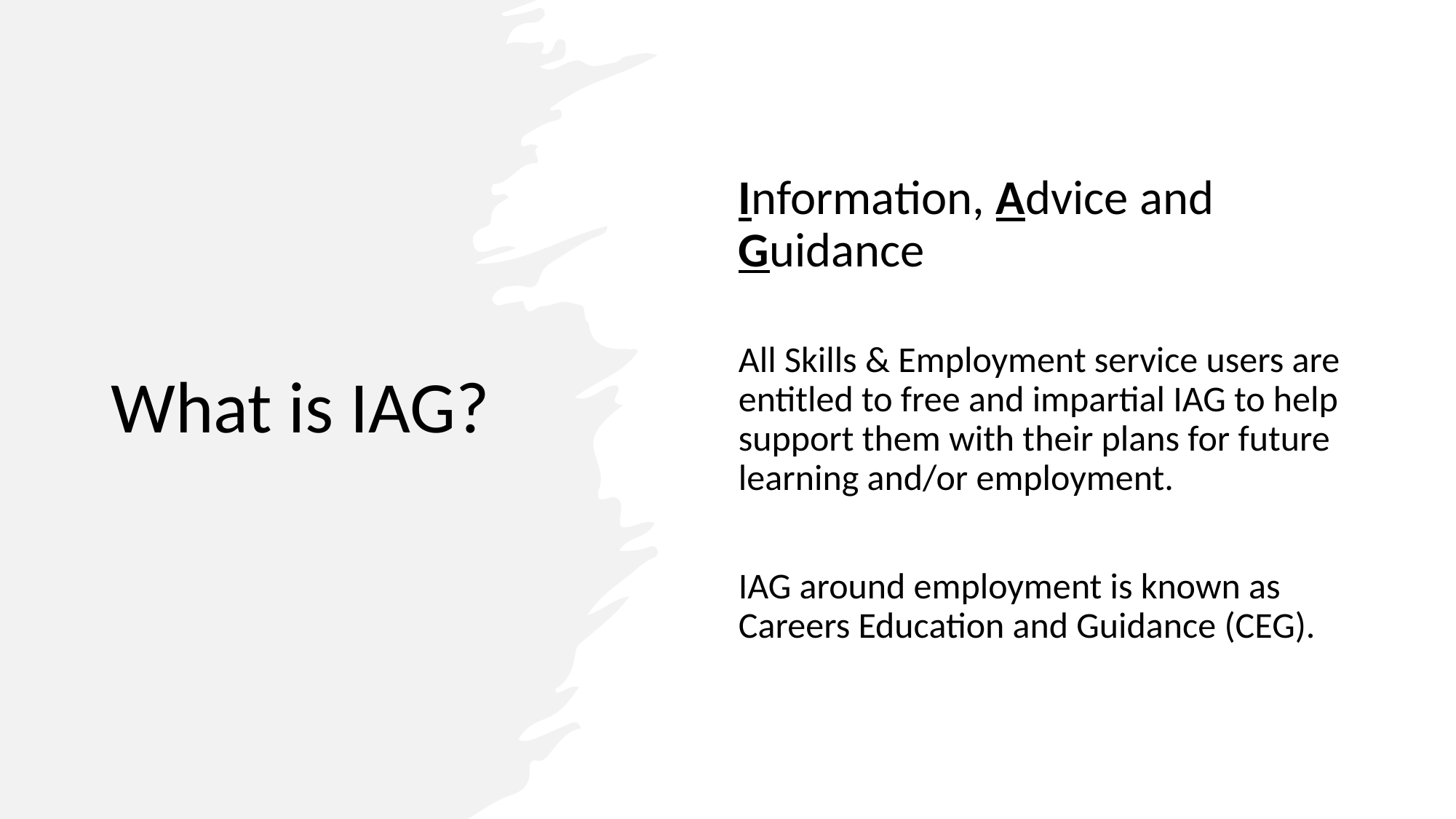

# What is IAG?
Information, Advice and Guidance

All Skills & Employment service users are entitled to free and impartial IAG to help support them with their plans for future learning and/or employment.

IAG around employment is known as Careers Education and Guidance (CEG).